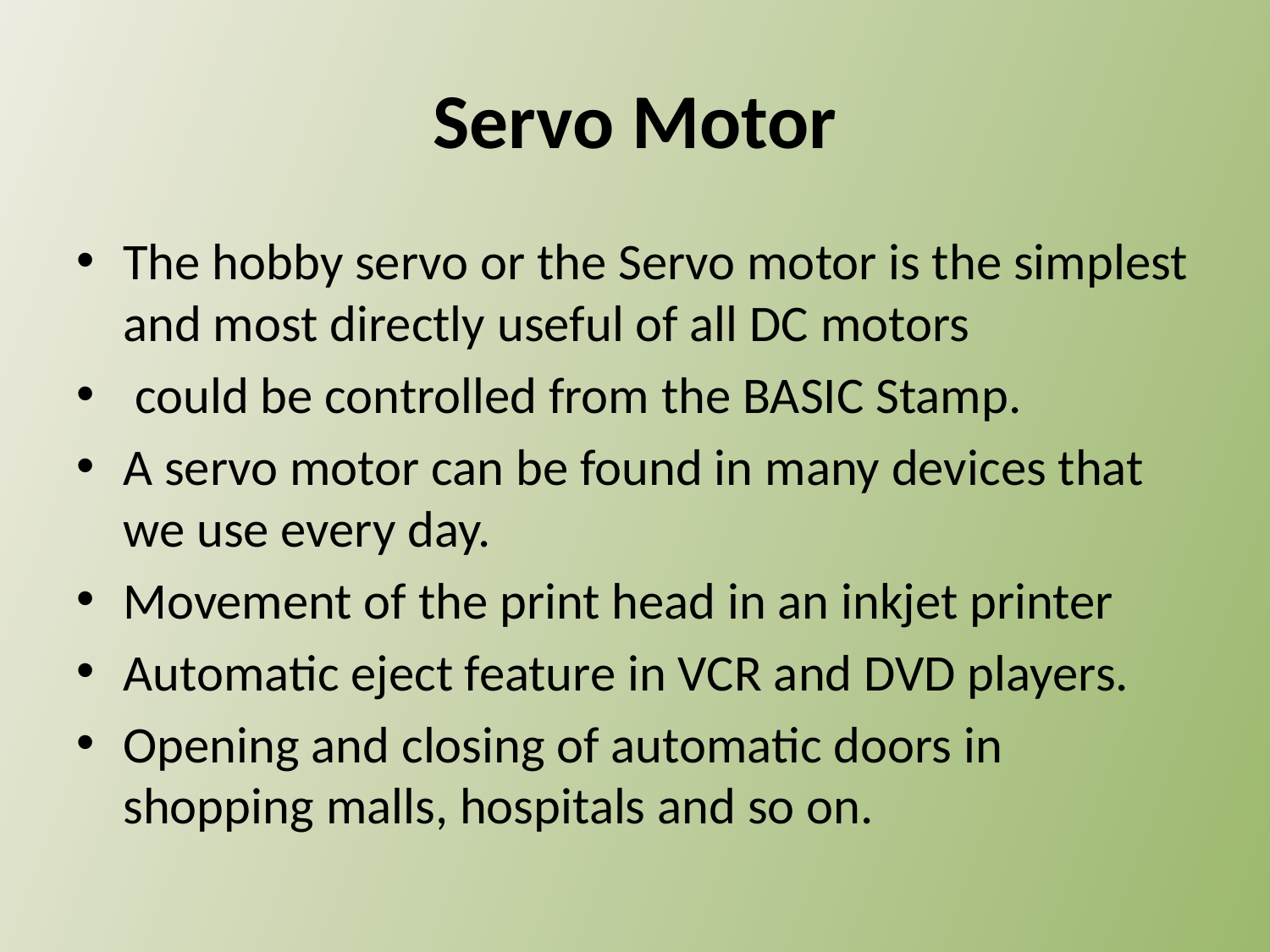

# Servo Motor
The hobby servo or the Servo motor is the simplest and most directly useful of all DC motors
 could be controlled from the BASIC Stamp.
A servo motor can be found in many devices that we use every day.
Movement of the print head in an inkjet printer
Automatic eject feature in VCR and DVD players.
Opening and closing of automatic doors in shopping malls, hospitals and so on.